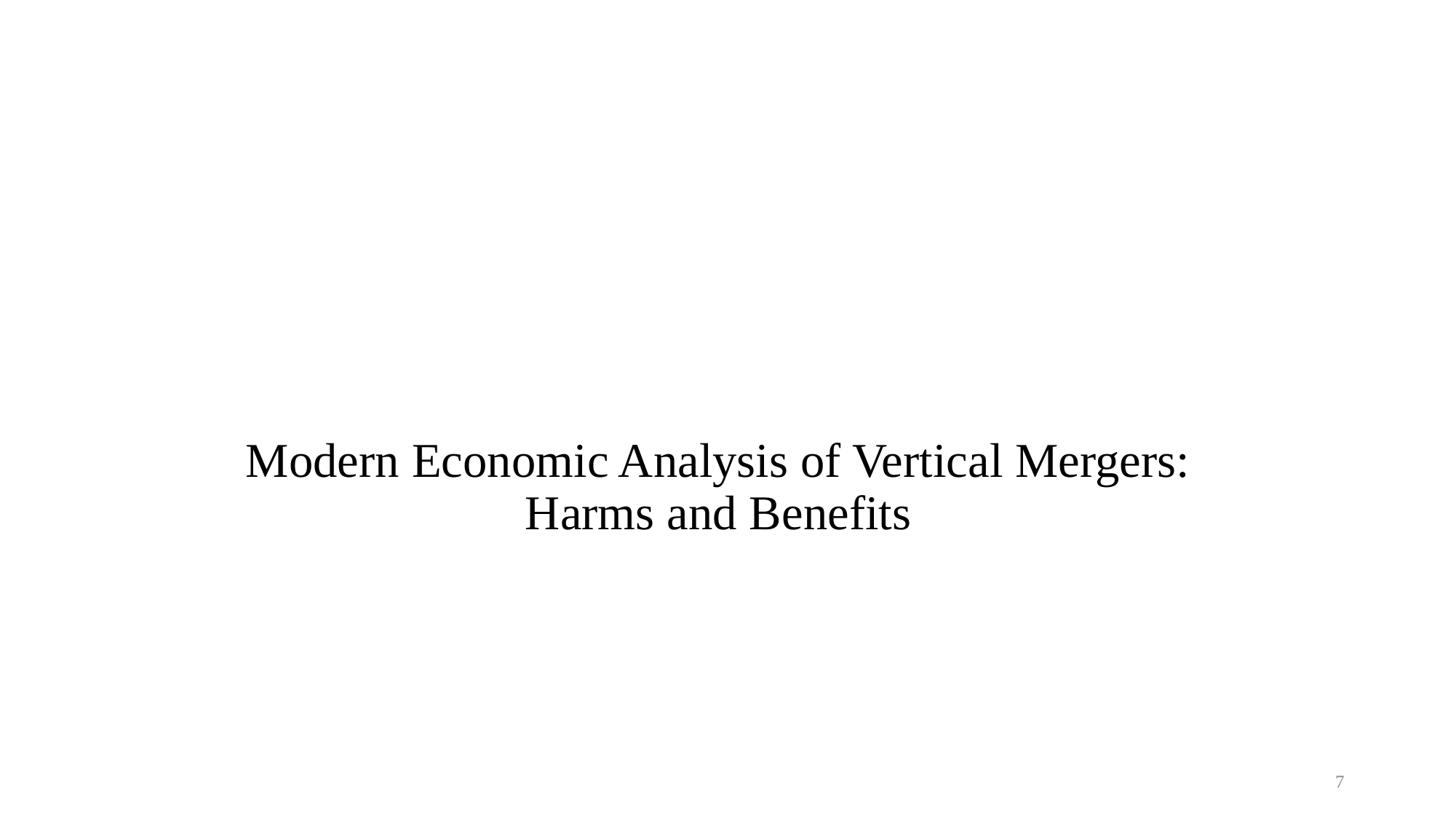

# Modern Economic Analysis of Vertical Mergers: Harms and Benefits

7